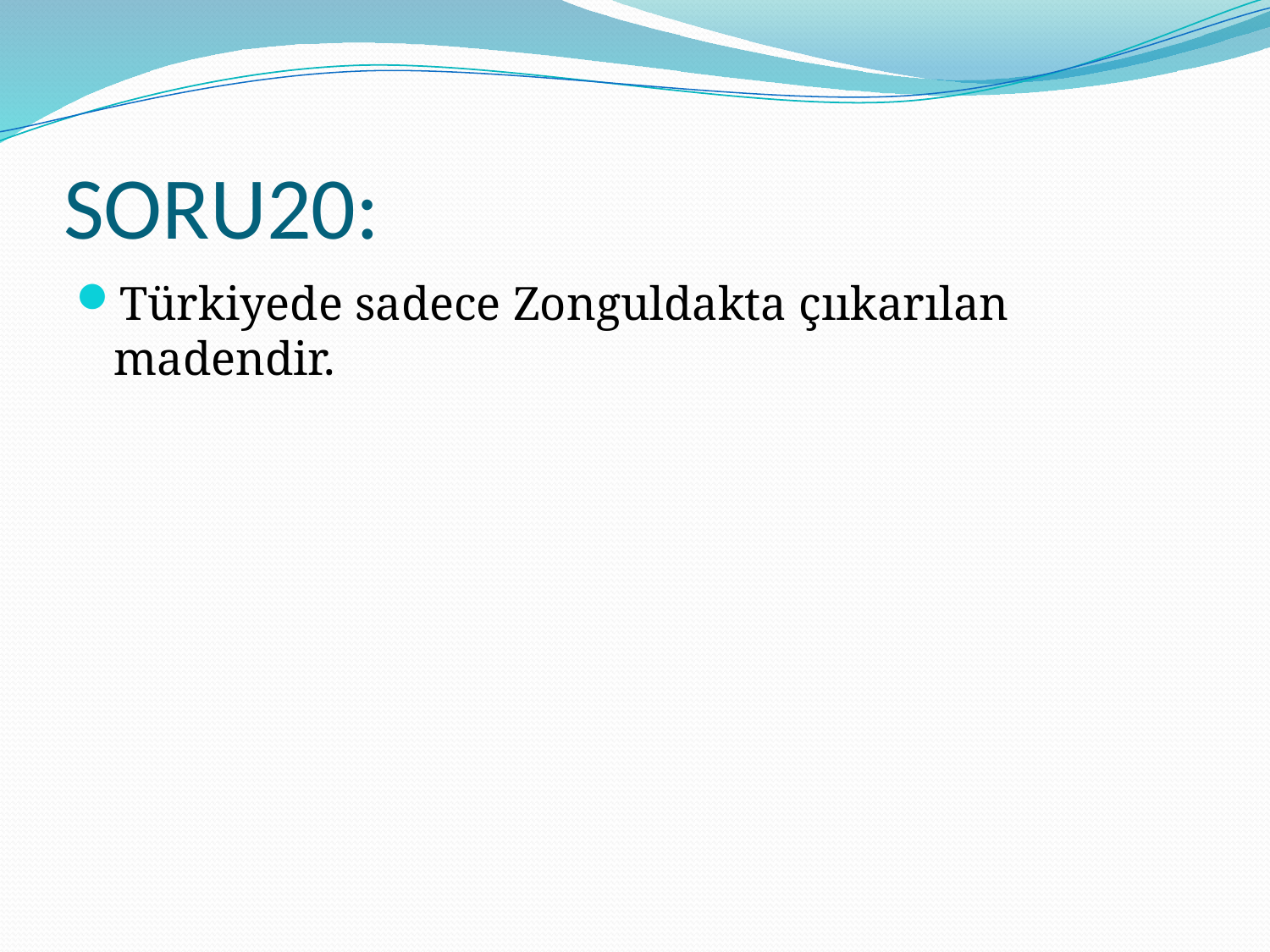

# SORU20:
Türkiyede sadece Zonguldakta çııkarılan  madendir.